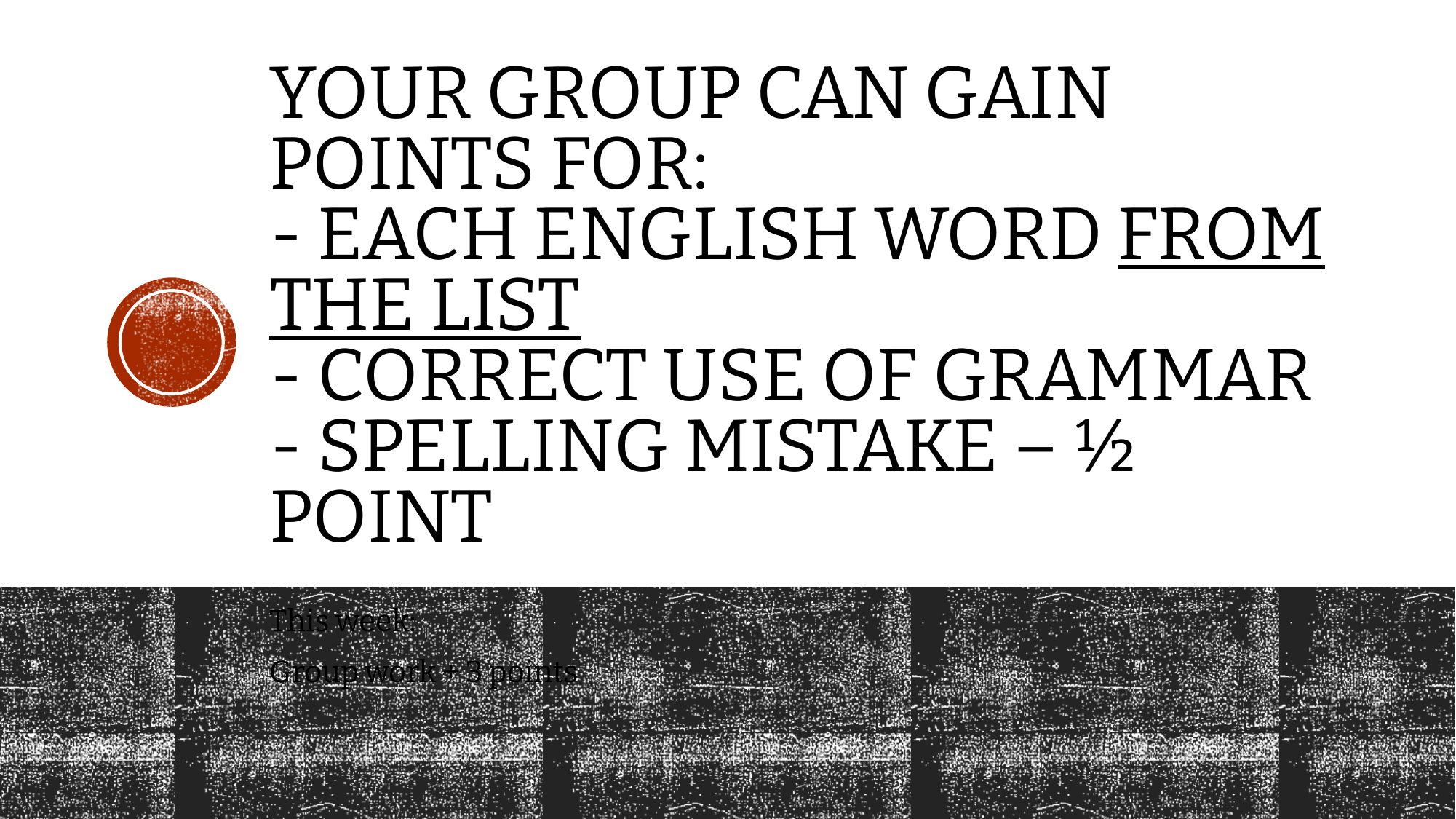

# Your group can Gain points for: - each english word from the list - correct use of grammar - Spelling mistake – ½ point
This week:
Group work + 3 points